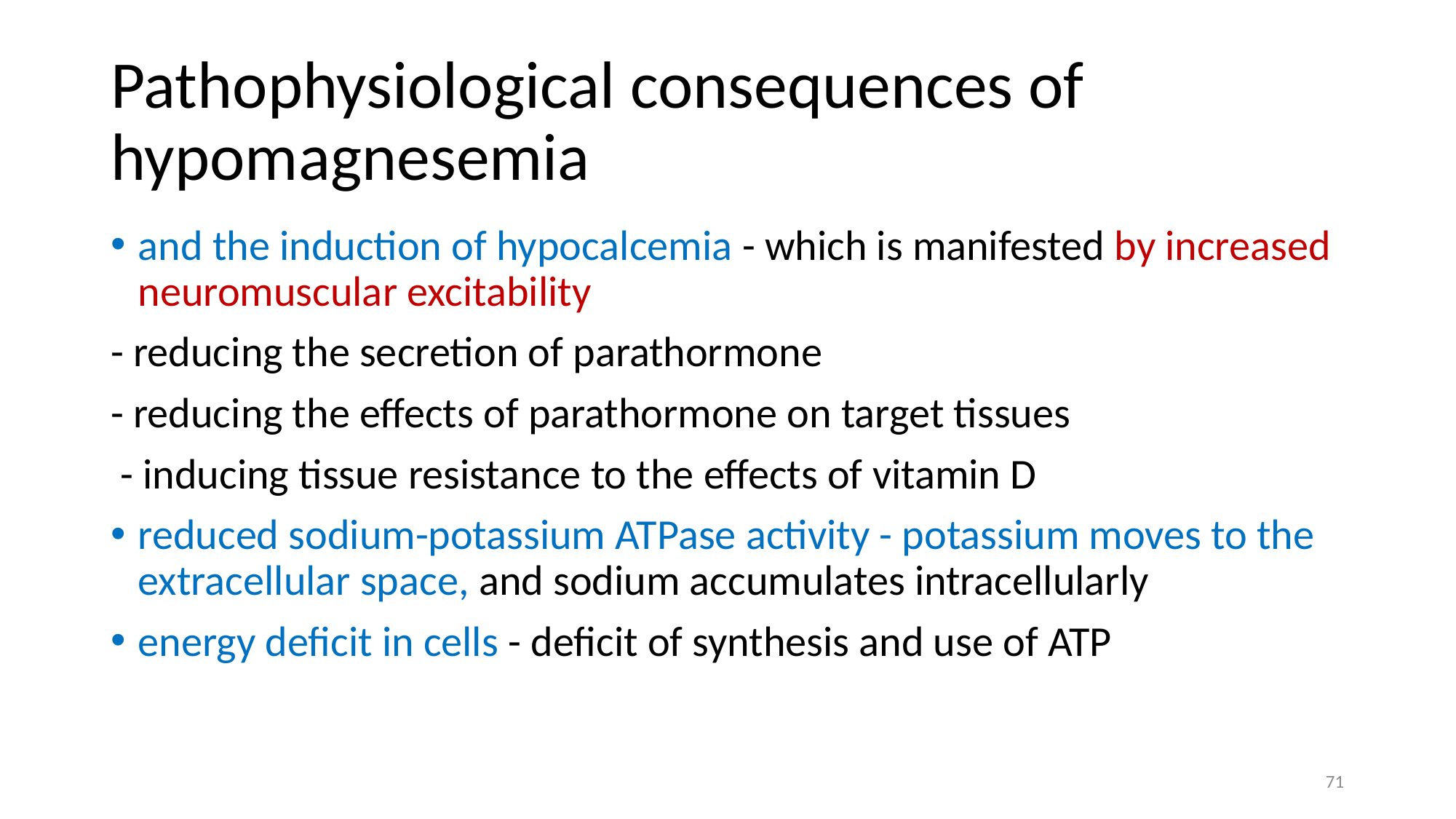

# Pathophysiological consequences of hypomagnesemia
and the induction of hypocalcemia - which is manifested by increased neuromuscular excitability
- reducing the secretion of parathormone
- reducing the effects of parathormone on target tissues
 - inducing tissue resistance to the effects of vitamin D
reduced sodium-potassium ATPase activity - potassium moves to the extracellular space, and sodium accumulates intracellularly
energy deficit in cells - deficit of synthesis and use of ATP
71